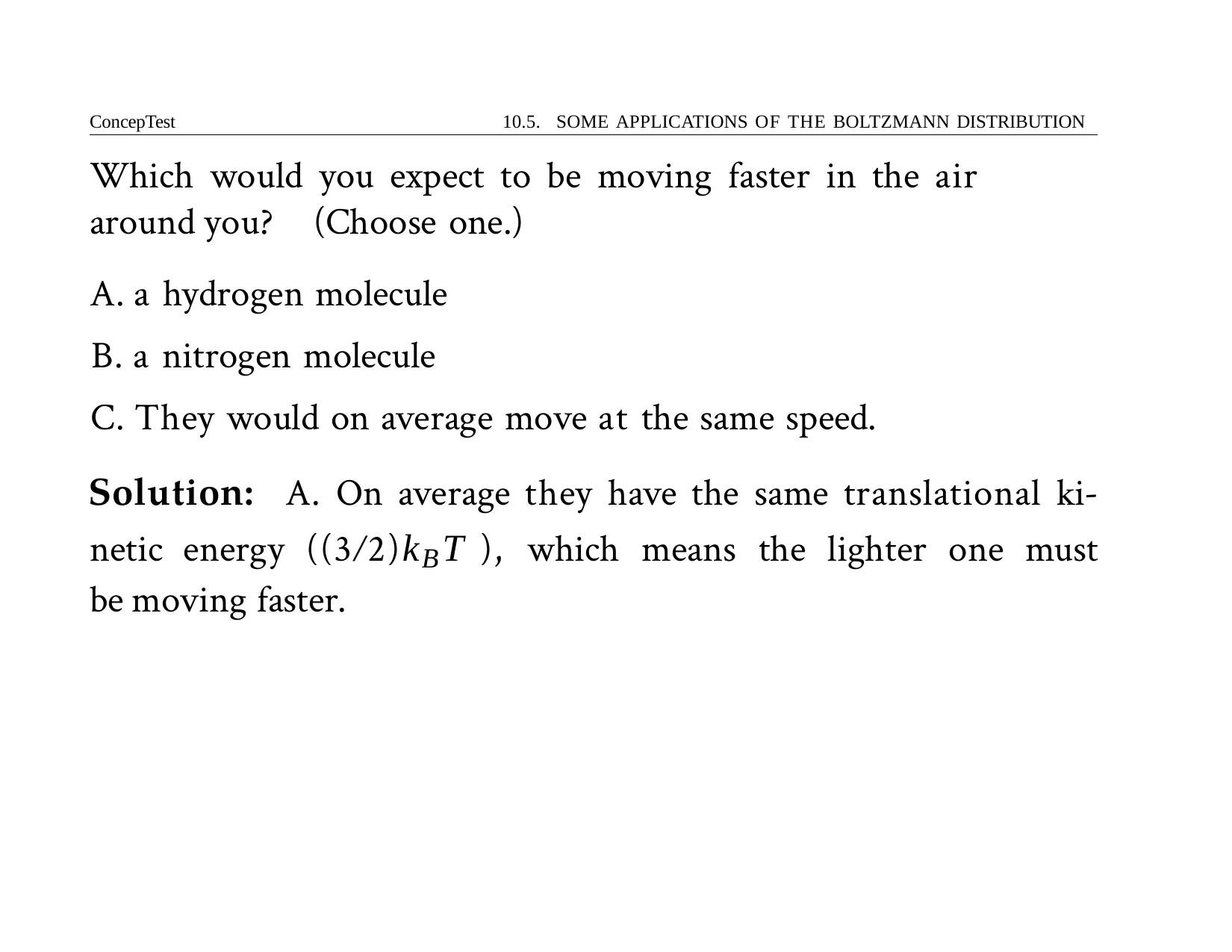

ConcepTest	10.5.  SOME APPLICATIONS OF THE BOLTZMANN DISTRIBUTION

# Which would you expect to be moving faster in the air around you?	(Choose one.)
A. a hydrogen molecule
B. a nitrogen molecule
C. They would on average move at the same speed.
Solution:  A. On average they have the same translational ki- netic energy ((3/2)kBT ), which means the lighter one must be moving faster.